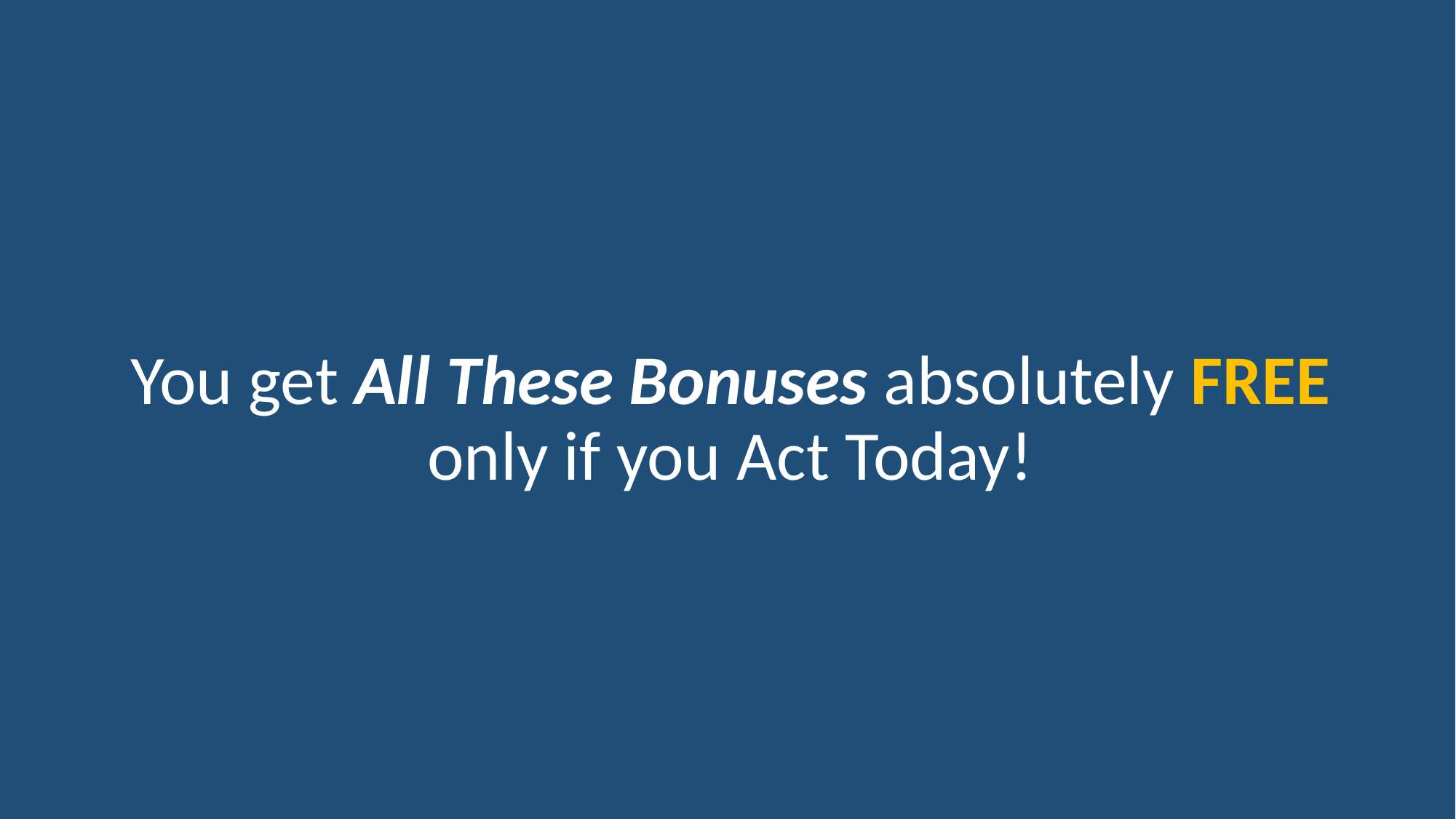

You get All These Bonuses absolutely FREE only if you Act Today!